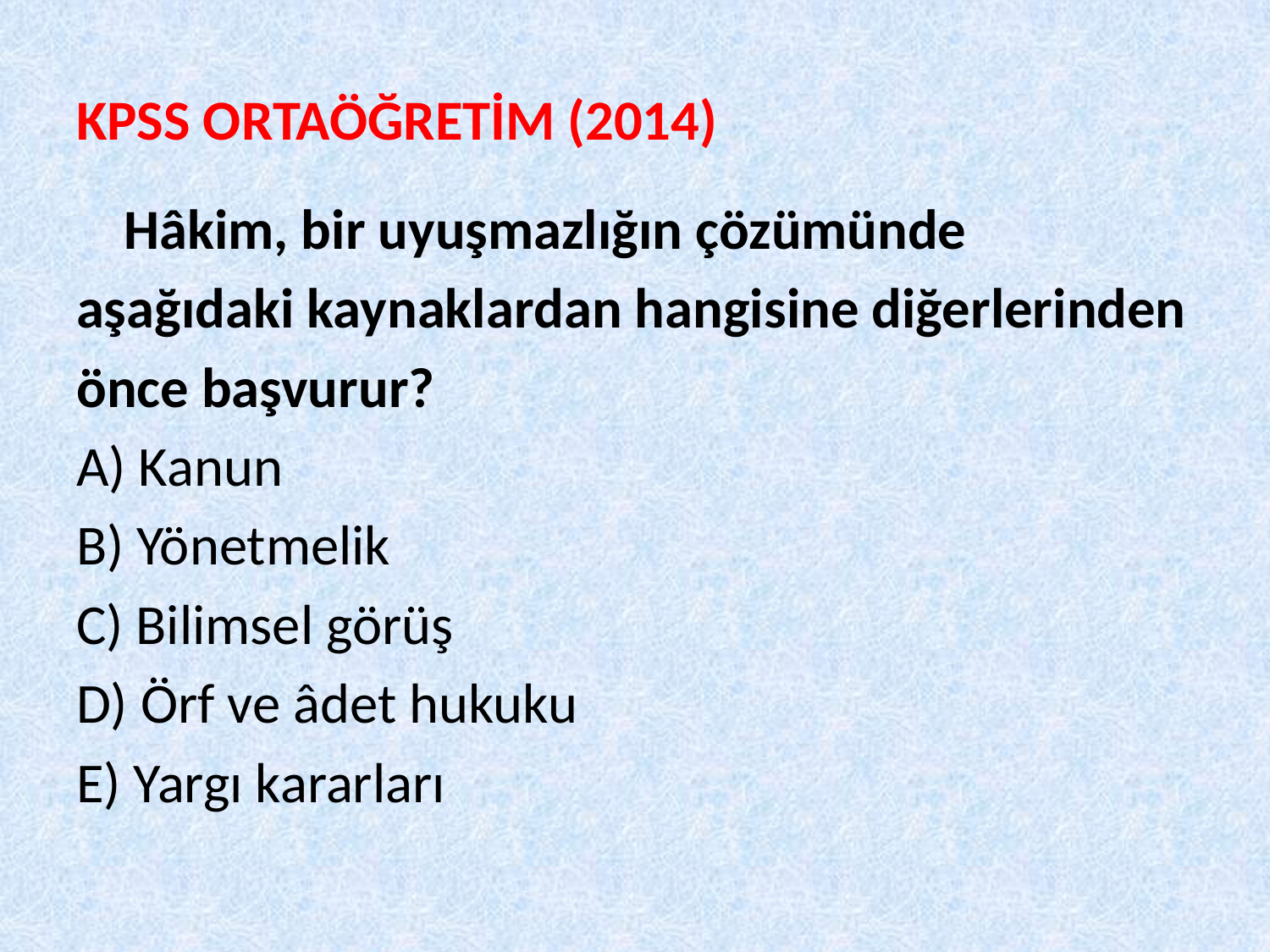

# KPSS ORTAÖĞRETİM (2014)
	Hâkim, bir uyuşmazlığın çözümünde
aşağıdaki kaynaklardan hangisine diğerlerinden
önce başvurur?
A) Kanun
B) Yönetmelik
C) Bilimsel görüş
D) Örf ve âdet hukuku
E) Yargı kararları